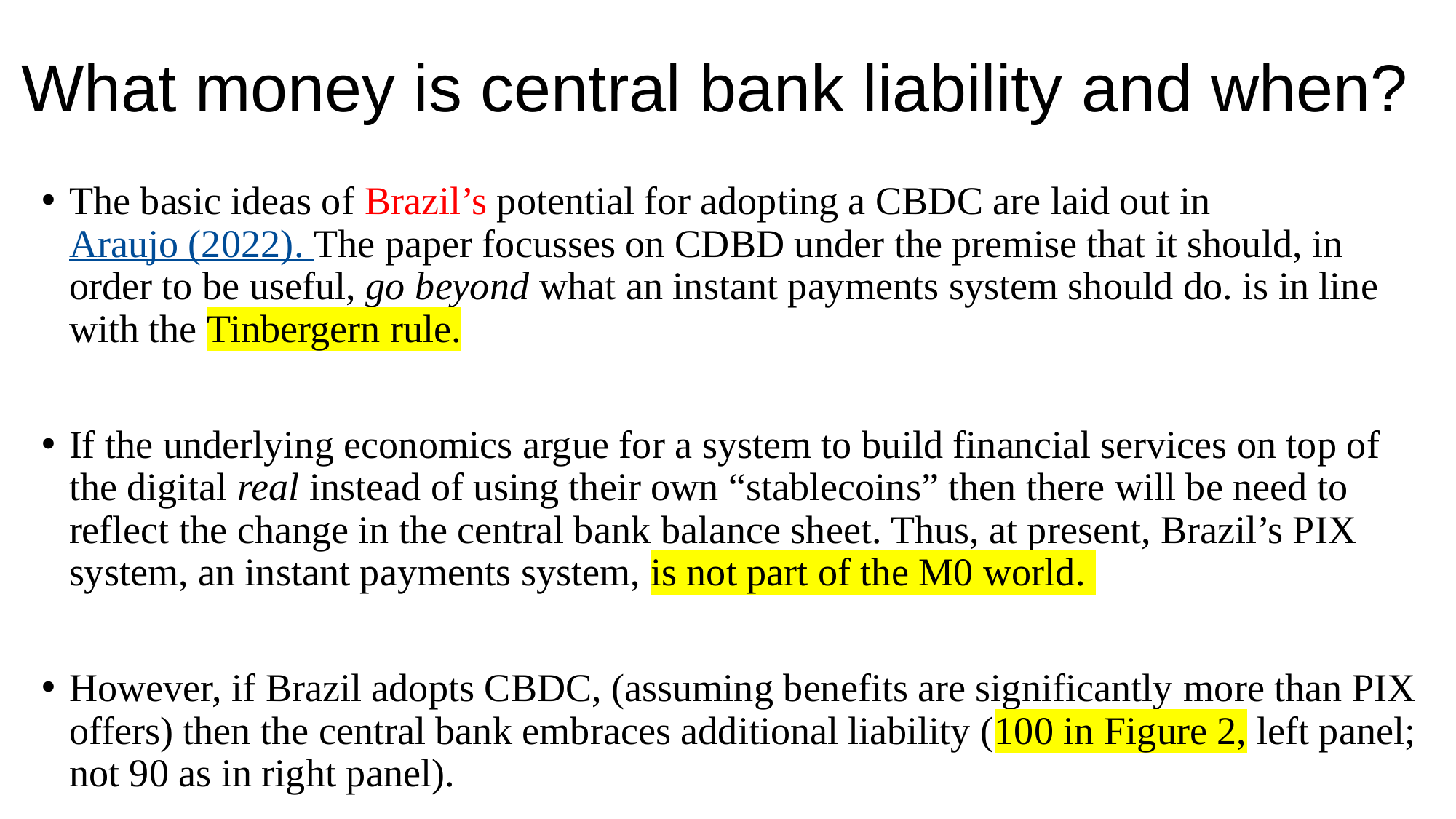

# What money is central bank liability and when?
The basic ideas of Brazil’s potential for adopting a CBDC are laid out in Araujo (2022). The paper focusses on CDBD under the premise that it should, in order to be useful, go beyond what an instant payments system should do. is in line with the Tinbergern rule.

If the underlying economics argue for a system to build financial services on top of the digital real instead of using their own “stablecoins” then there will be need to reflect the change in the central bank balance sheet. Thus, at present, Brazil’s PIX system, an instant payments system, is not part of the M0 world.

However, if Brazil adopts CBDC, (assuming benefits are significantly more than PIX offers) then the central bank embraces additional liability (100 in Figure 2, left panel; not 90 as in right panel).